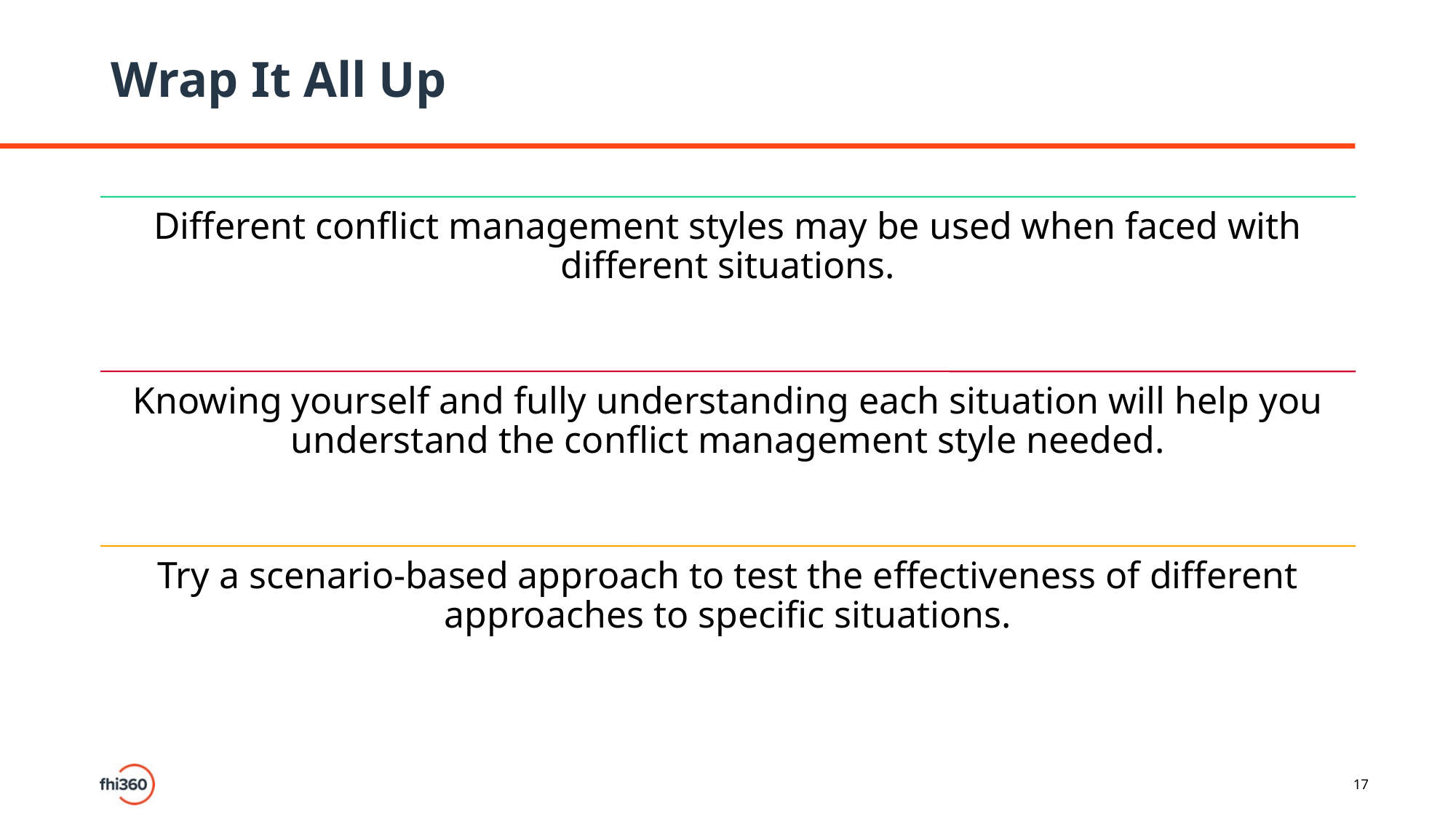

# Wrap It All Up
Different conflict management styles may be used when faced with different situations.
Knowing yourself and fully understanding each situation will help you understand the conflict management style needed.
Try a scenario-based approach to test the effectiveness of different approaches to specific situations.